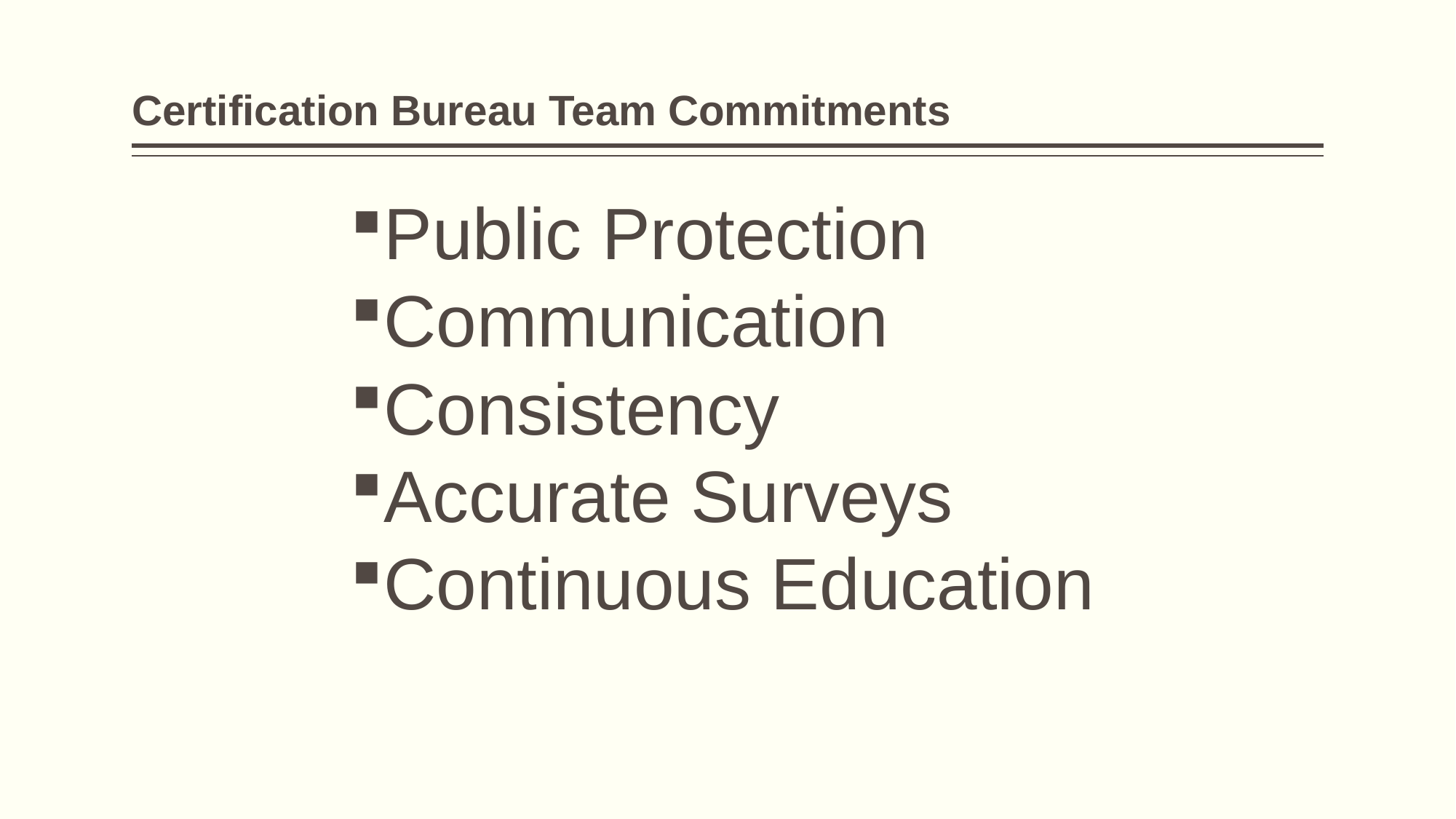

# Certification Bureau Team Commitments
Public Protection
Communication
Consistency
Accurate Surveys
Continuous Education